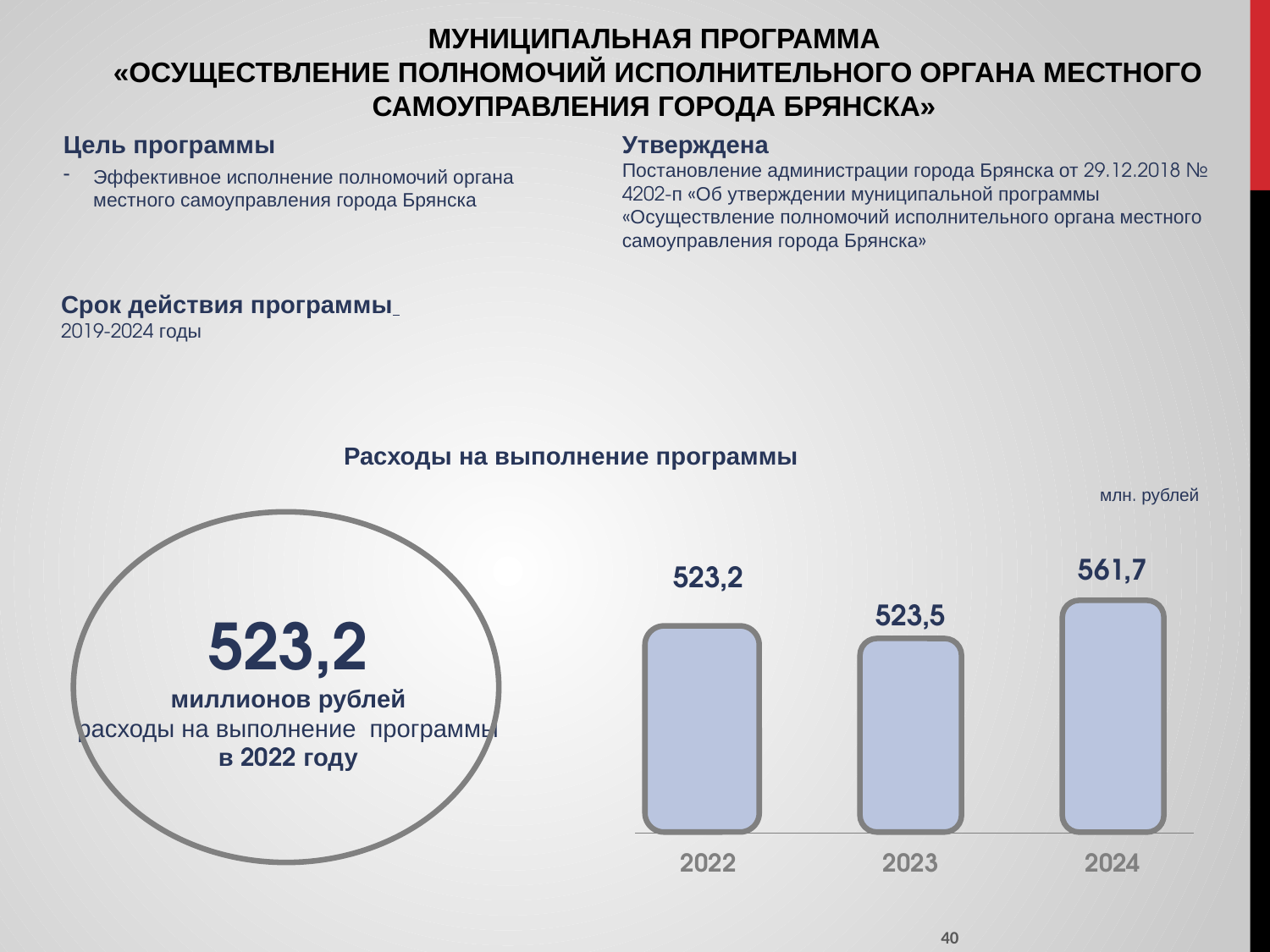

МУНИЦИПАЛЬНАЯ ПРОГРАММА
«ОСУЩЕСТВЛЕНИЕ ПОЛНОМОЧИЙ ИСПОЛНИТЕЛЬНОГО ОРГАНА МЕСТНОГО САМОУПРАВЛЕНИЯ ГОРОДА БРЯНСКА»

Цель программы

Эффективное исполнение полномочий органа местного самоуправления города Брянска

Утверждена
Постановление администрации города Брянска от 29.12.2018 № 4202-п «Об утверждении муниципальной программы «Осуществление полномочий исполнительного органа местного самоуправления города Брянска»
Срок действия программы
2019-2024 годы
Расходы на выполнение программы
млн. рублей

561,7

2024
523,2

2022
523,5

2023
523,2
миллионов рублей
расходы на выполнение  программы
в 2022 году

40